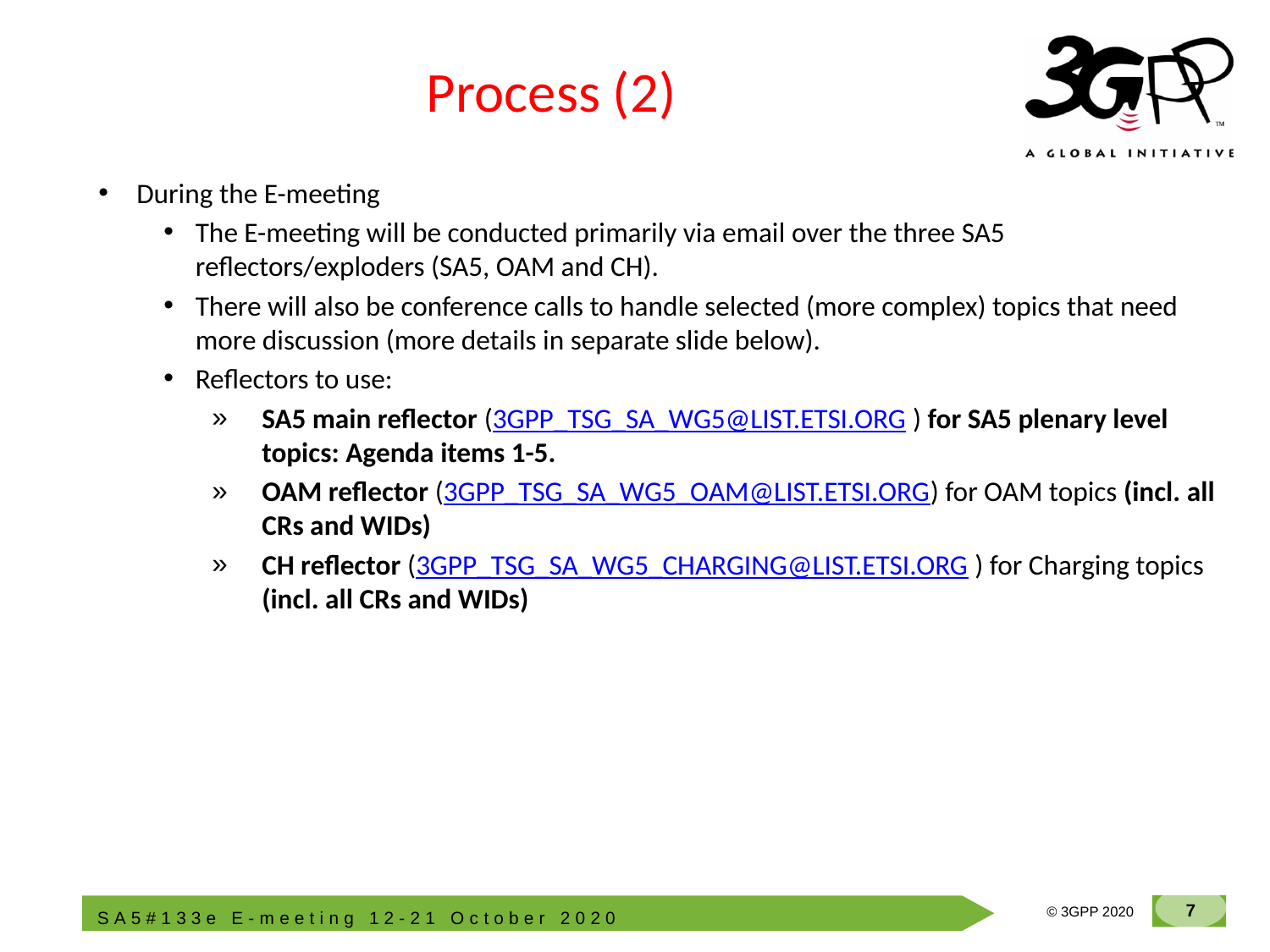

# Process (2)
During the E-meeting
The E-meeting will be conducted primarily via email over the three SA5 reflectors/exploders (SA5, OAM and CH).
There will also be conference calls to handle selected (more complex) topics that need more discussion (more details in separate slide below).
Reflectors to use:
SA5 main reflector (3GPP_TSG_SA_WG5@LIST.ETSI.ORG ) for SA5 plenary level topics: Agenda items 1-5.
OAM reflector (3GPP_TSG_SA_WG5_OAM@LIST.ETSI.ORG) for OAM topics (incl. all  CRs and WIDs)
CH reflector (3GPP_TSG_SA_WG5_CHARGING@LIST.ETSI.ORG ) for Charging topics (incl. all CRs and WIDs)